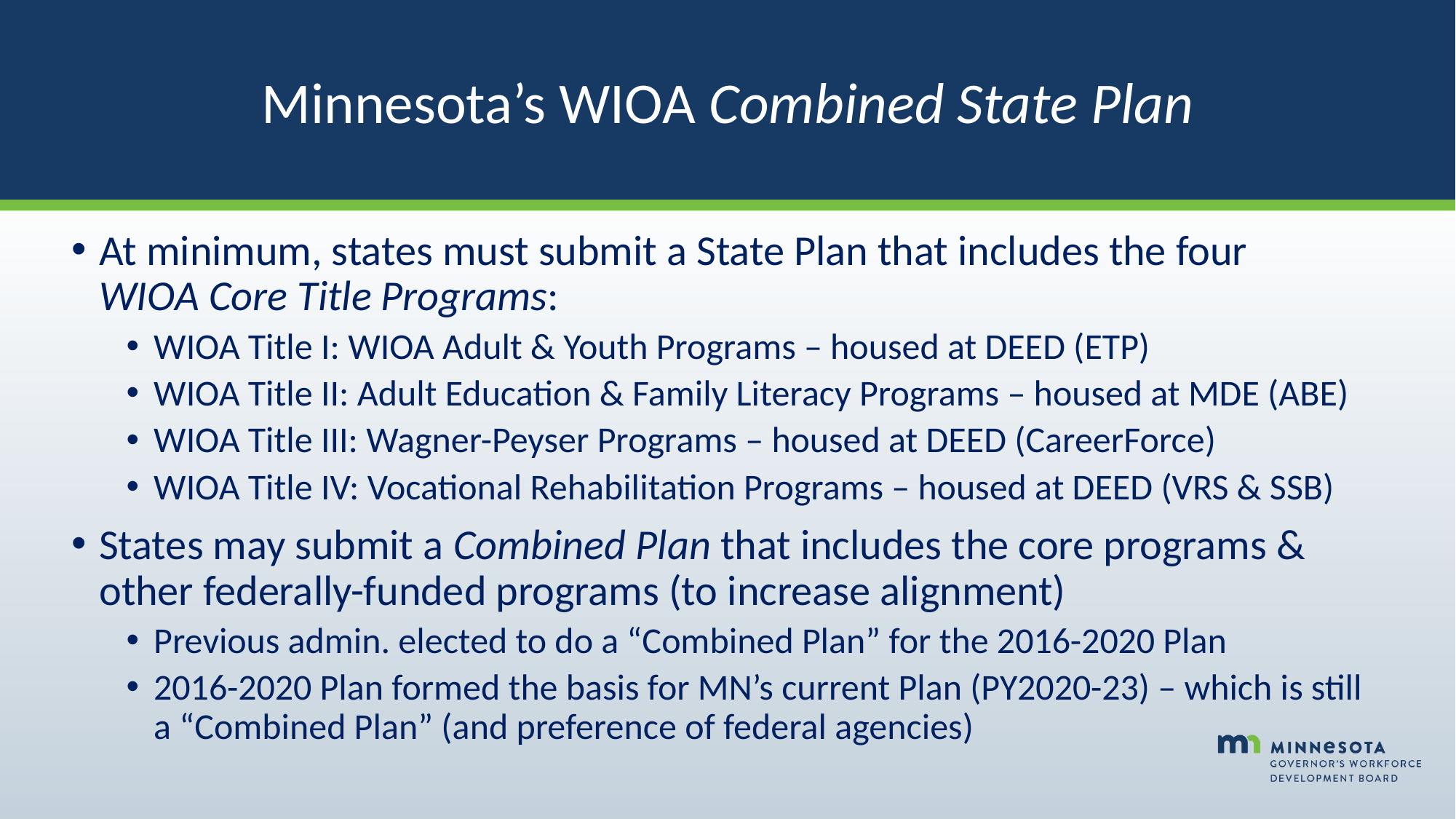

# Minnesota’s WIOA Combined State Plan

At minimum, states must submit a State Plan that includes the four       WIOA Core Title Programs:
WIOA Title I: WIOA Adult & Youth Programs – housed at DEED (ETP)
WIOA Title II: Adult Education & Family Literacy Programs – housed at MDE (ABE)
WIOA Title III: Wagner-Peyser Programs – housed at DEED (CareerForce)
WIOA Title IV: Vocational Rehabilitation Programs – housed at DEED (VRS & SSB)
States may submit a Combined Plan that includes the core programs & other federally-funded programs (to increase alignment)
Previous admin. elected to do a “Combined Plan” for the 2016-2020 Plan
2016-2020 Plan formed the basis for MN’s current Plan (PY2020-23) – which is still a “Combined Plan” (and preference of federal agencies)